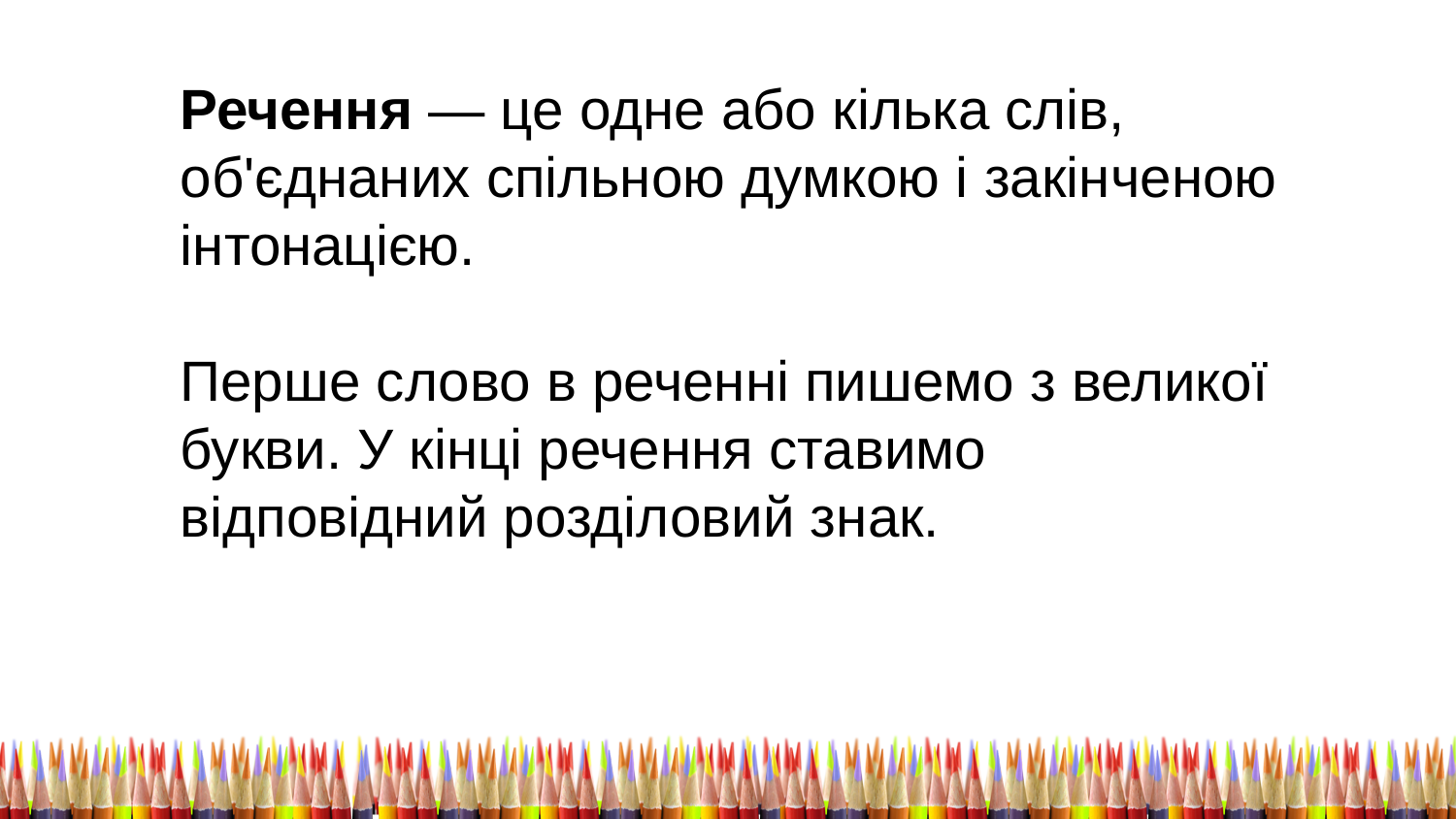

Речення — це одне або кілька слів,
об'єднаних спільною думкою і закін­ченою
інтонацією.

Перше слово в реченні пишемо з великої букви. У кінці речення ставимо відповідний розділовий знак.